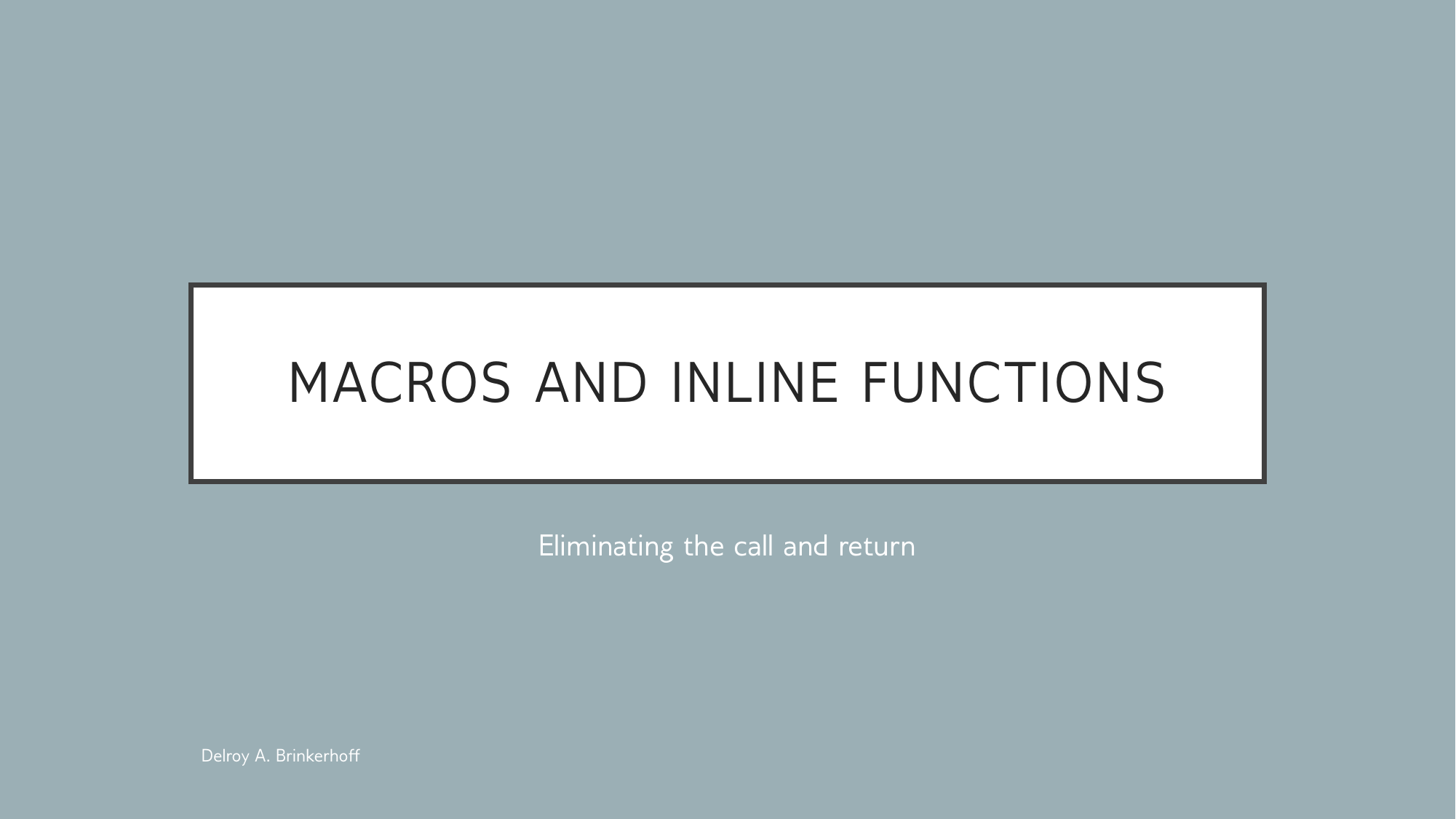

# Macros and Inline Functions
Eliminating the call and return
Delroy A. Brinkerhoff